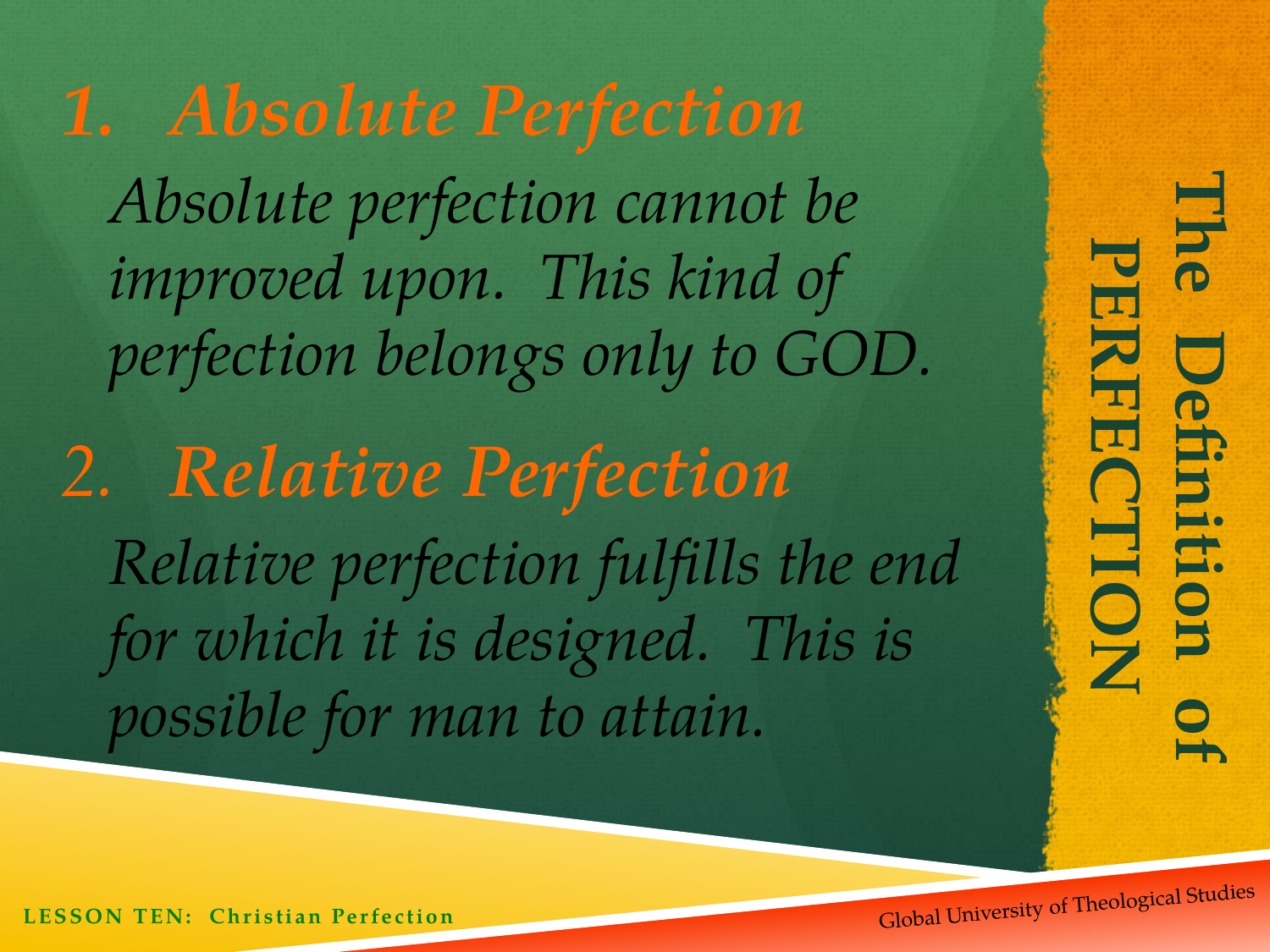

Absolute Perfection
Absolute perfection cannot be improved upon.  This kind of perfection belongs only to GOD.
  Relative Perfection
Relative perfection fulfills the end for which it is designed.  This is possible for man to attain.
# The  Definition  of PERFECTION
 Global University of Theological Studies
LESSON TEN:  Christian Perfection